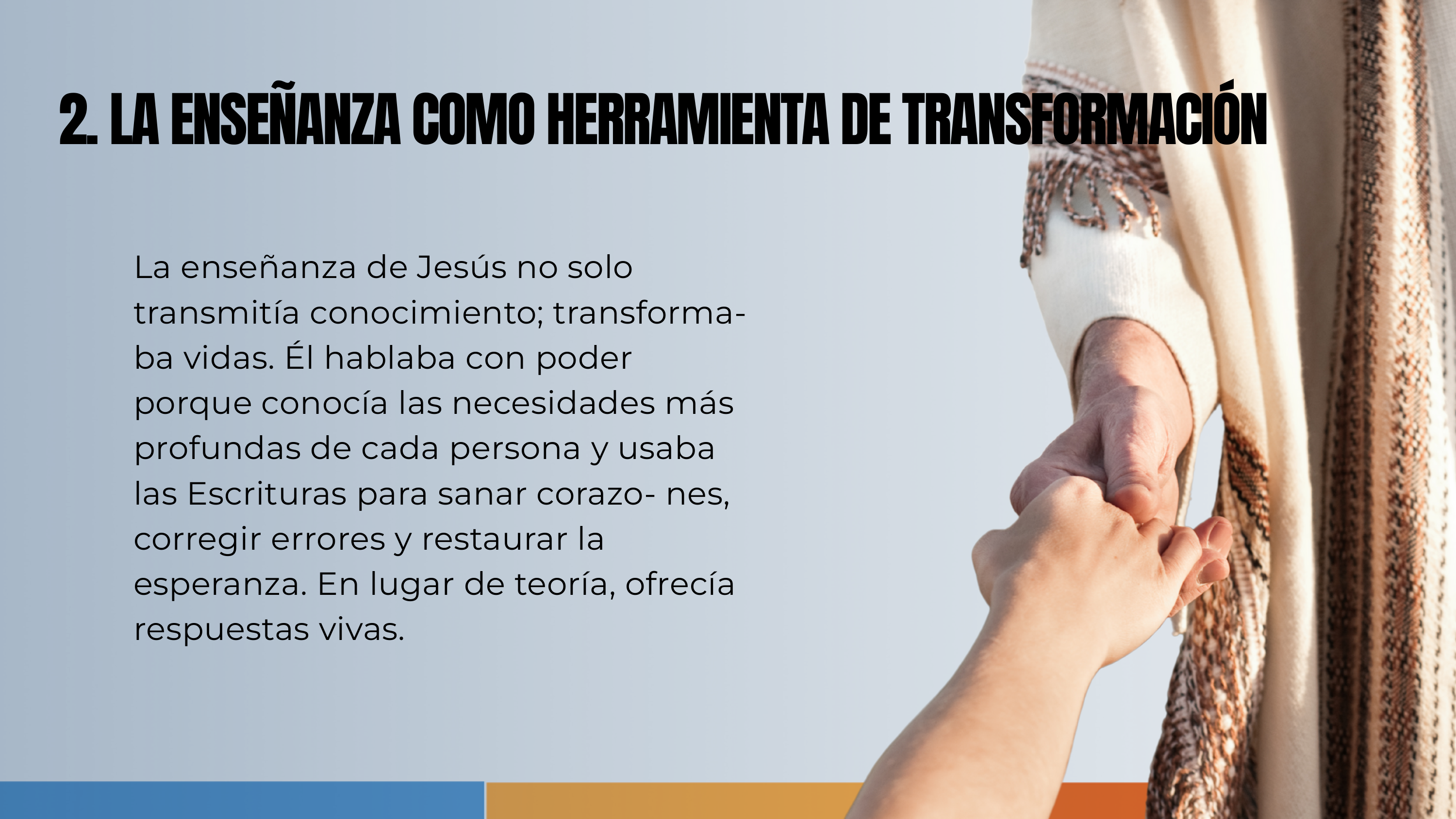

2. LA ENSEÑANZA COMO HERRAMIENTA DE TRANSFORMACIÓN
La enseñanza de Jesús no solo transmitía conocimiento; transforma- ba vidas. Él hablaba con poder porque conocía las necesidades más profundas de cada persona y usaba las Escrituras para sanar corazo- nes, corregir errores y restaurar la esperanza. En lugar de teoría, ofrecía
respuestas vivas.